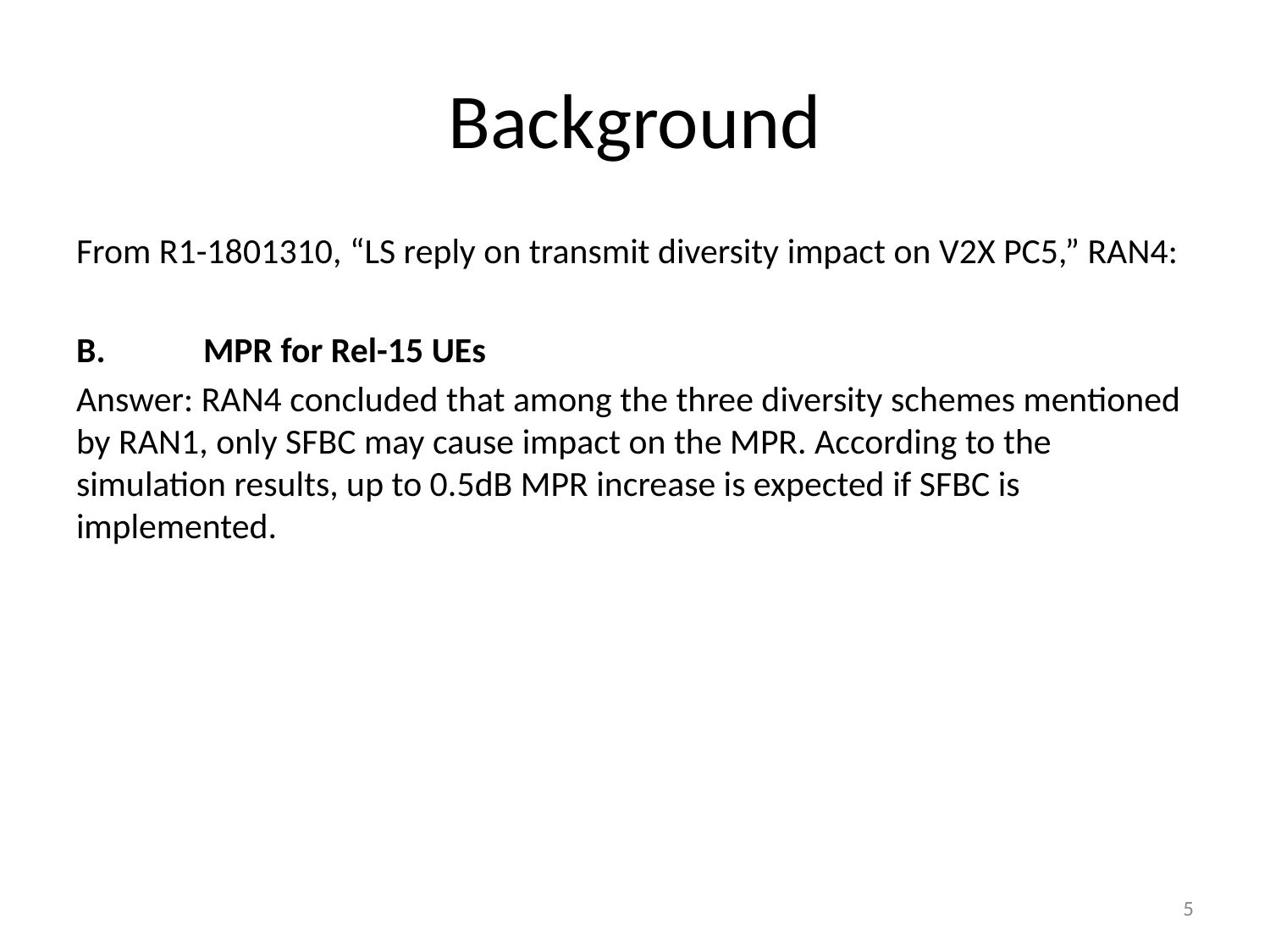

# Background
From R1-1801310, “LS reply on transmit diversity impact on V2X PC5,” RAN4:

B.	MPR for Rel-15 UEs
Answer: RAN4 concluded that among the three diversity schemes mentioned by RAN1, only SFBC may cause impact on the MPR. According to the simulation results, up to 0.5dB MPR increase is expected if SFBC is implemented.

5